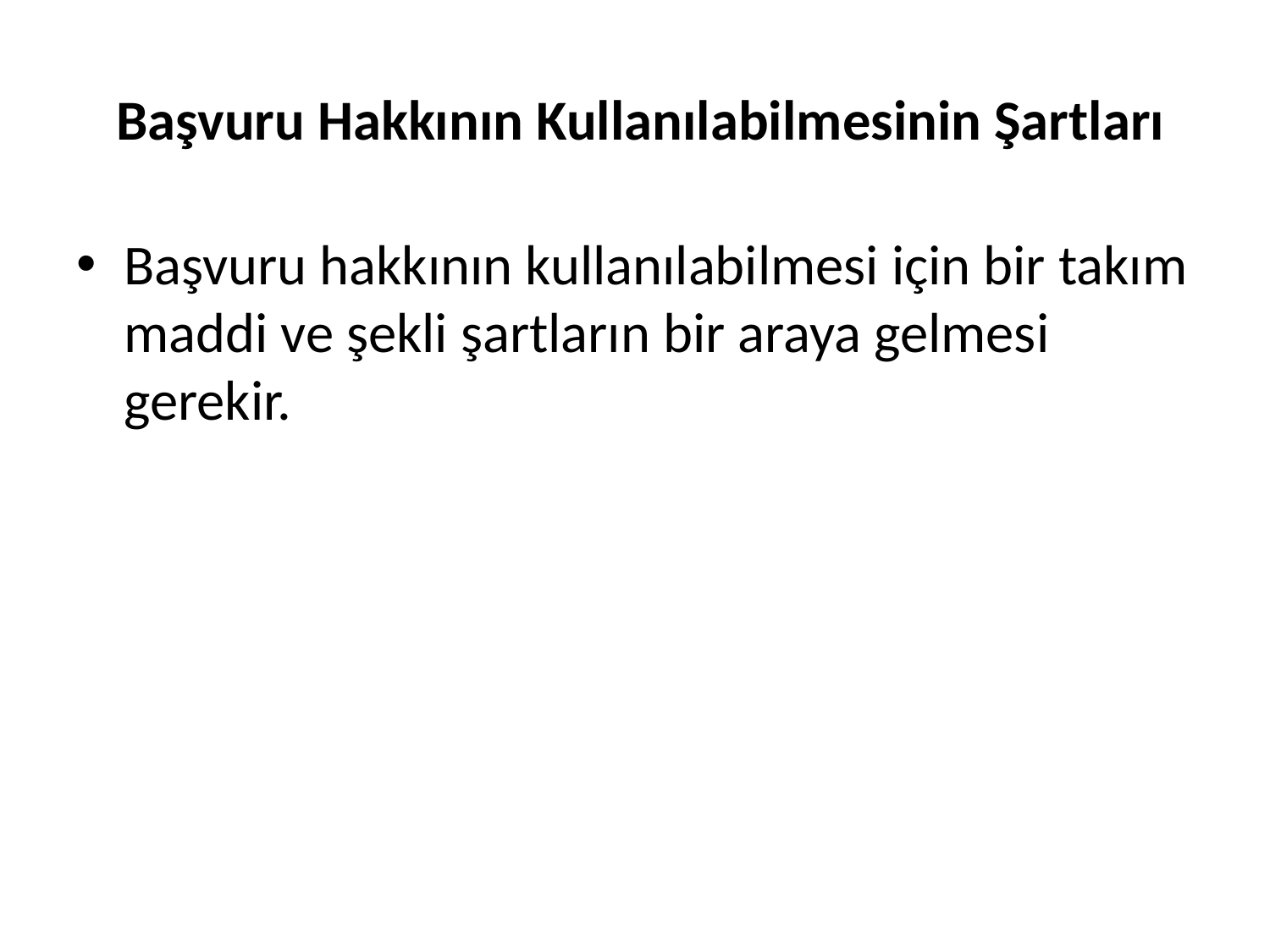

# Başvuru Hakkının Kullanılabilmesinin Şartları
Başvuru hakkının kullanılabilmesi için bir takım maddi ve şekli şartların bir araya gelmesi gerekir.